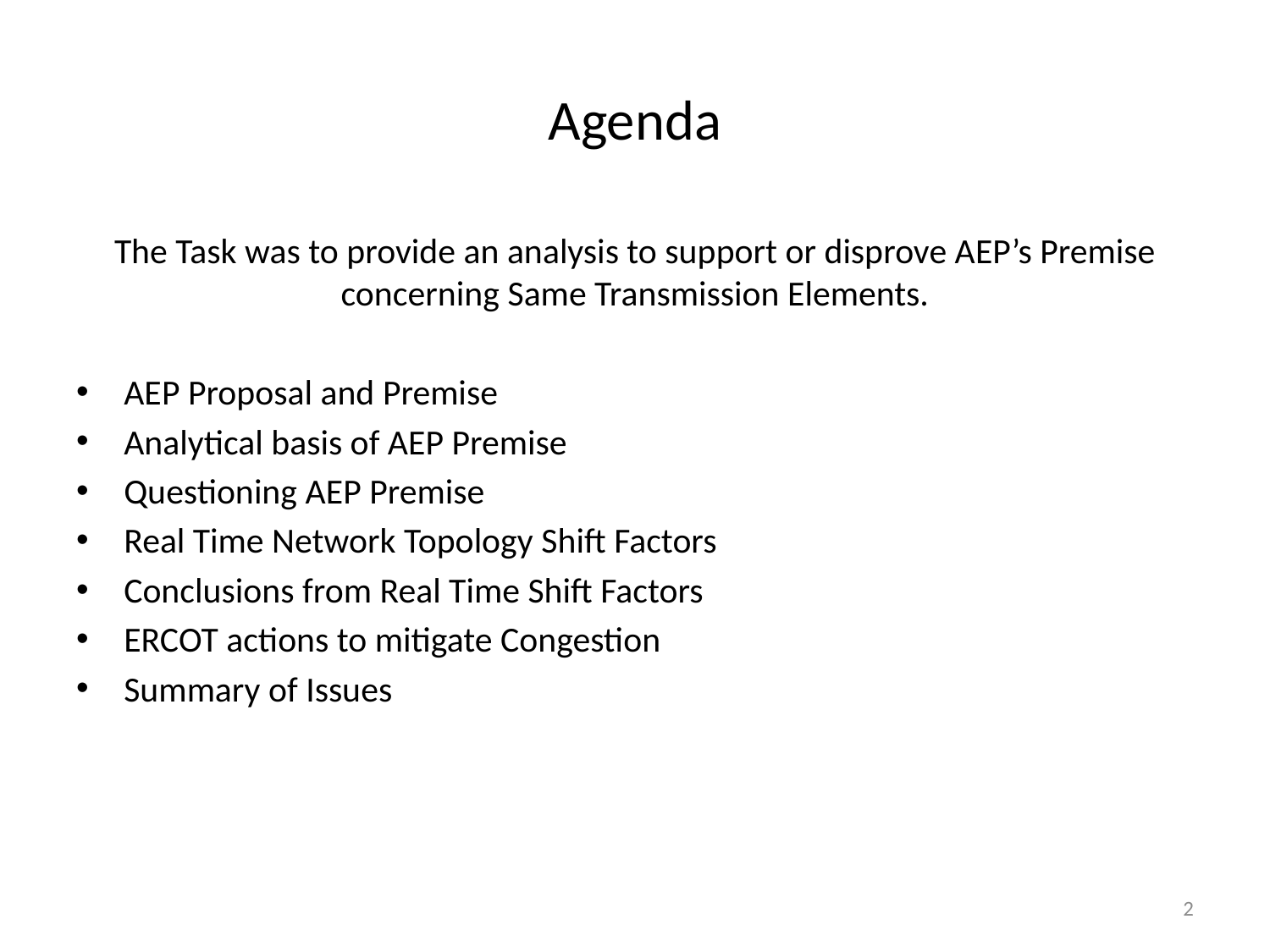

# Agenda
The Task was to provide an analysis to support or disprove AEP’s Premise concerning Same Transmission Elements.

AEP Proposal and Premise
Analytical basis of AEP Premise
Questioning AEP Premise
Real Time Network Topology Shift Factors
Conclusions from Real Time Shift Factors
ERCOT actions to mitigate Congestion
Summary of Issues

2